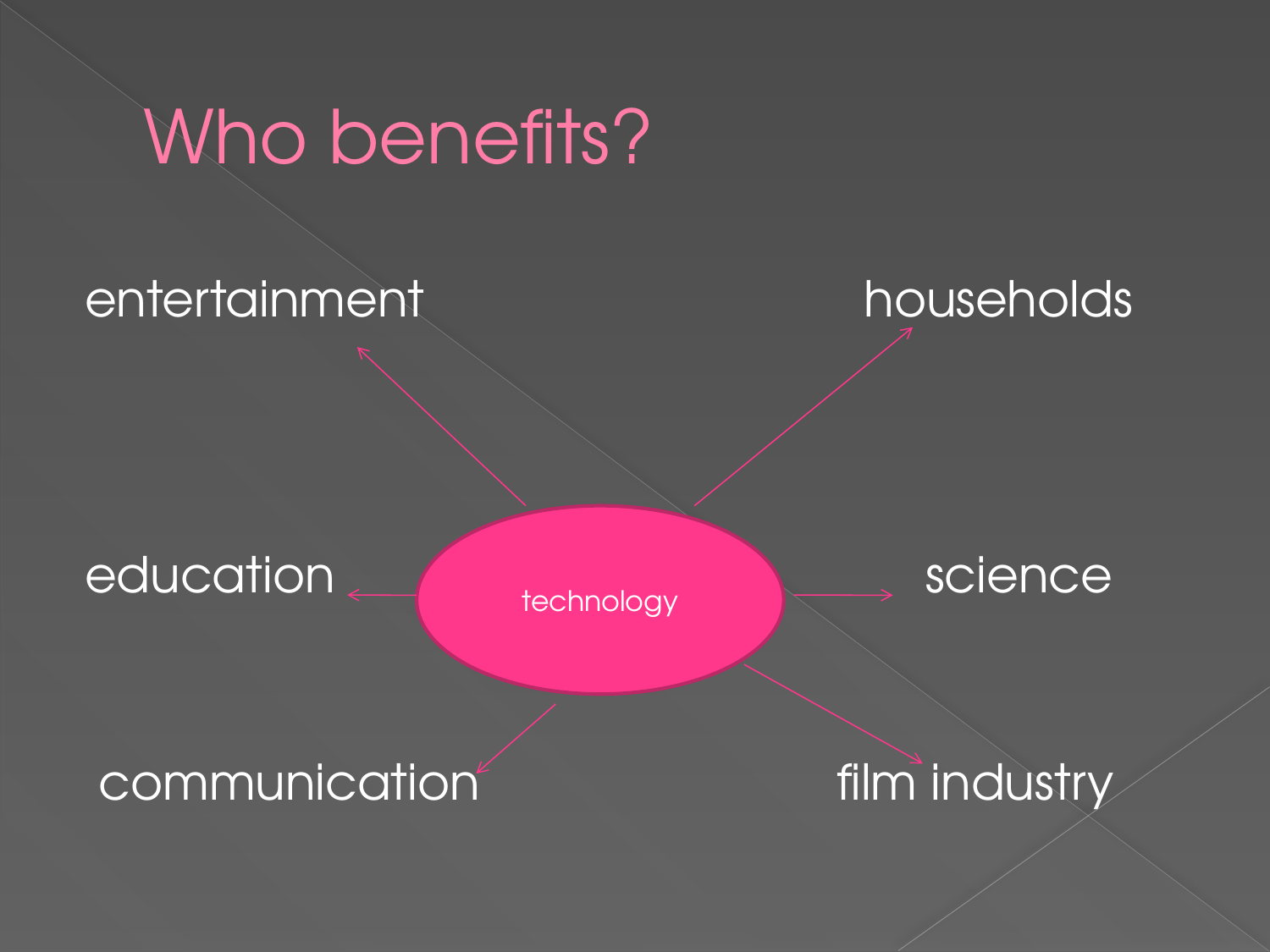

# Who benefits?
entertainment                                households

education                                           science

 communication                          film industry
technology